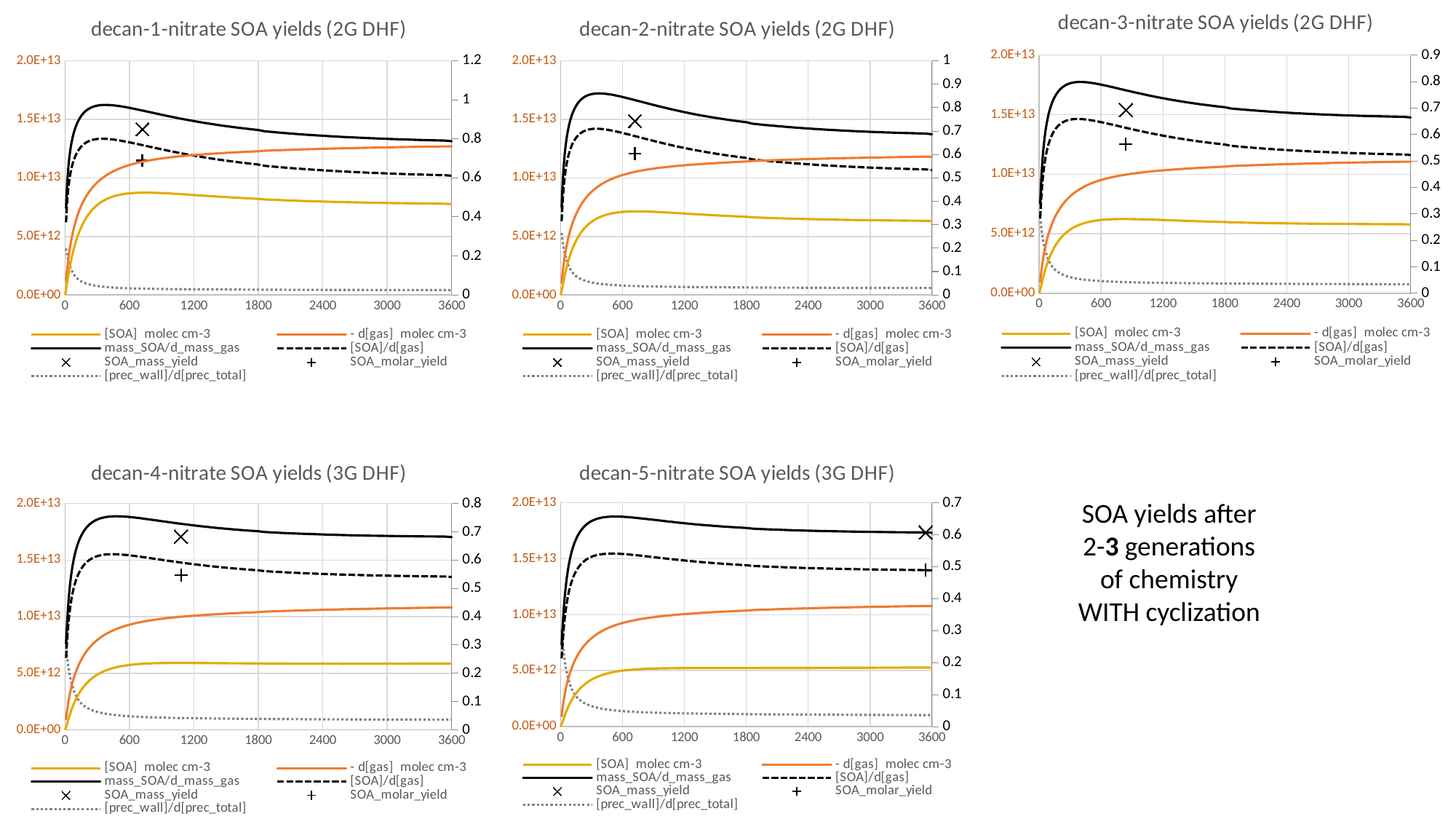

### Chart: decan-1-nitrate SOA yields (2G DHF)

| Category | [SOA] | - d[gas] | mass_SOA/d_mass_gas | [SOA]/d[gas] | SOA_mass_yield | SOA_molar_yield | [prec_wall]/d[prec_total] |
|---|---|---|---|---|---|---|---|

### Chart: decan-2-nitrate SOA yields (2G DHF)

| Category | [SOA] | - d[gas] | mass_SOA/d_mass_gas | [SOA]/d[gas] | SOA_mass_yield | SOA_molar_yield | [prec_wall]/d[prec_total] |
|---|---|---|---|---|---|---|---|

### Chart: decan-3-nitrate SOA yields (2G DHF)

| Category | [SOA] | - d[gas] | mass_SOA/d_mass_gas | [SOA]/d[gas] | SOA_mass_yield | SOA_molar_yield | [prec_wall]/d[prec_total] |
|---|---|---|---|---|---|---|---|

### Chart: decan-5-nitrate SOA yields (3G DHF)

| Category | [SOA] | - d[gas] | mass_SOA/d_mass_gas | [SOA]/d[gas] | SOA_mass_yield | SOA_molar_yield | [prec_wall]/d[prec_total] |
|---|---|---|---|---|---|---|---|

### Chart: decan-4-nitrate SOA yields (3G DHF)

| Category | [SOA] | - d[gas] | mass_SOA/d_mass_gas | [SOA]/d[gas] | SOA_mass_yield | SOA_molar_yield | [prec_wall]/d[prec_total] |
|---|---|---|---|---|---|---|---|
SOA yields after 2-3 generations of chemistry WITH cyclization